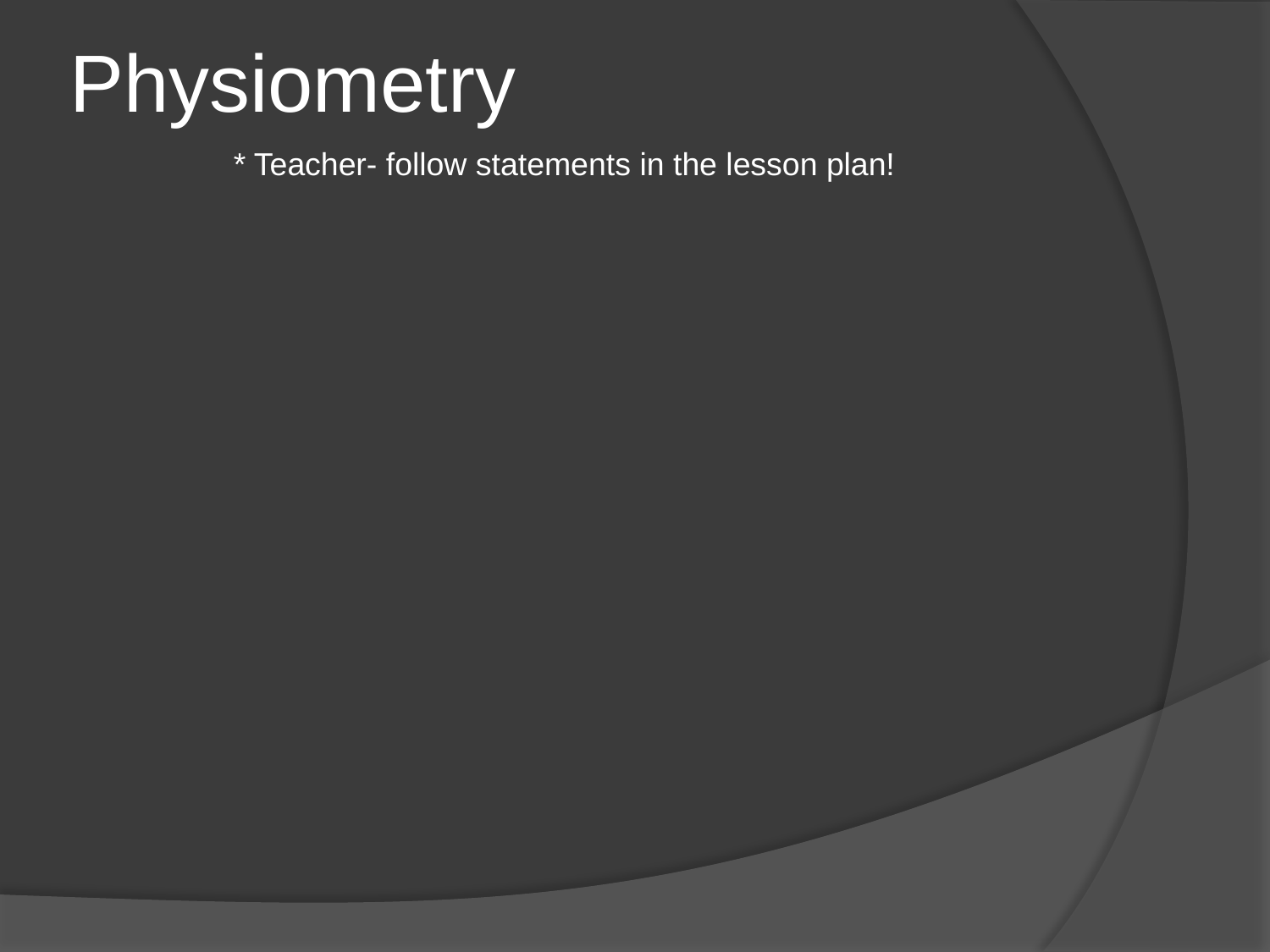

# Physiometry
* Teacher- follow statements in the lesson plan!